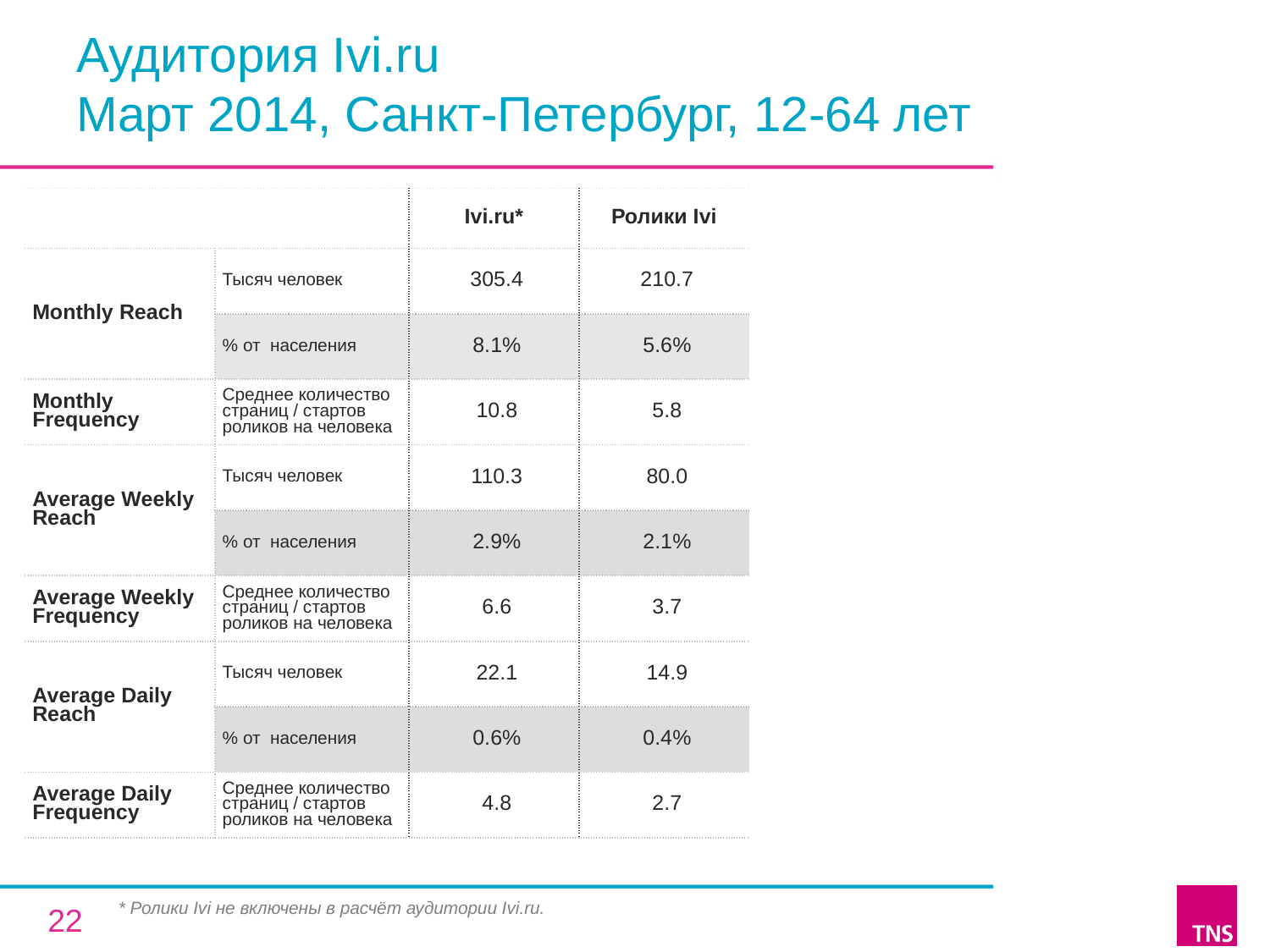

# Аудитория Ivi.ru Март 2014, Санкт-Петербург, 12-64 лет
|  |  | Ivi.ru\* | Ролики Ivi |
| --- | --- | --- | --- |
| Monthly Reach | Тысяч человек | 305.4 | 210.7 |
|  | % от населения | 8.1% | 5.6% |
| Monthly Frequency | Среднее количество страниц / стартов роликов на человека | 10.8 | 5.8 |
| Average Weekly Reach | Тысяч человек | 110.3 | 80.0 |
|  | % от населения | 2.9% | 2.1% |
| Average Weekly Frequency | Среднее количество страниц / стартов роликов на человека | 6.6 | 3.7 |
| Average Daily Reach | Тысяч человек | 22.1 | 14.9 |
|  | % от населения | 0.6% | 0.4% |
| Average Daily Frequency | Среднее количество страниц / стартов роликов на человека | 4.8 | 2.7 |
* Ролики Ivi не включены в расчёт аудитории Ivi.ru.
22